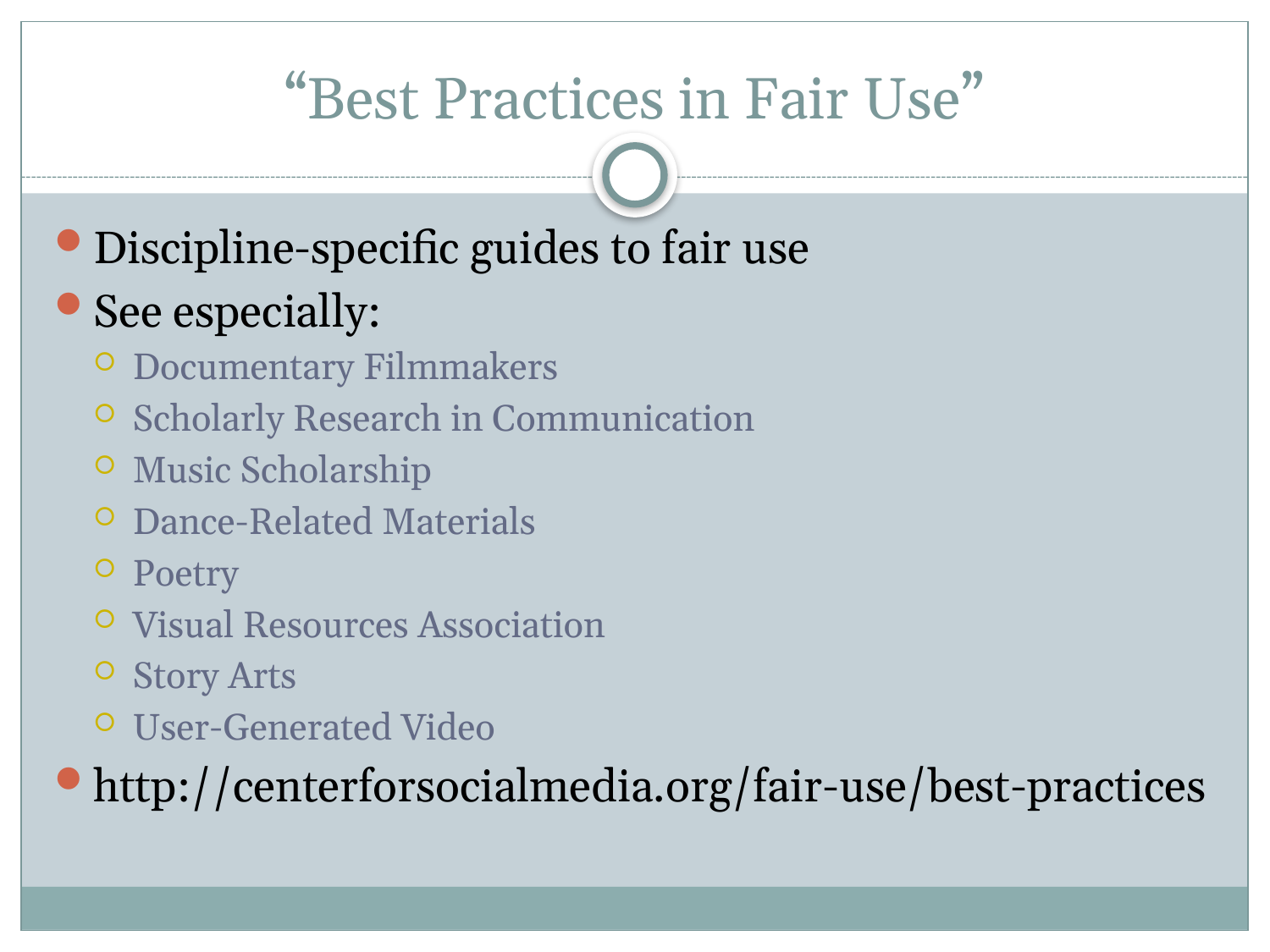

# “Best Practices in Fair Use”
Discipline-specific guides to fair use
See especially:
Documentary Filmmakers
Scholarly Research in Communication
Music Scholarship
Dance-Related Materials
Poetry
Visual Resources Association
Story Arts
User-Generated Video
http://centerforsocialmedia.org/fair-use/best-practices